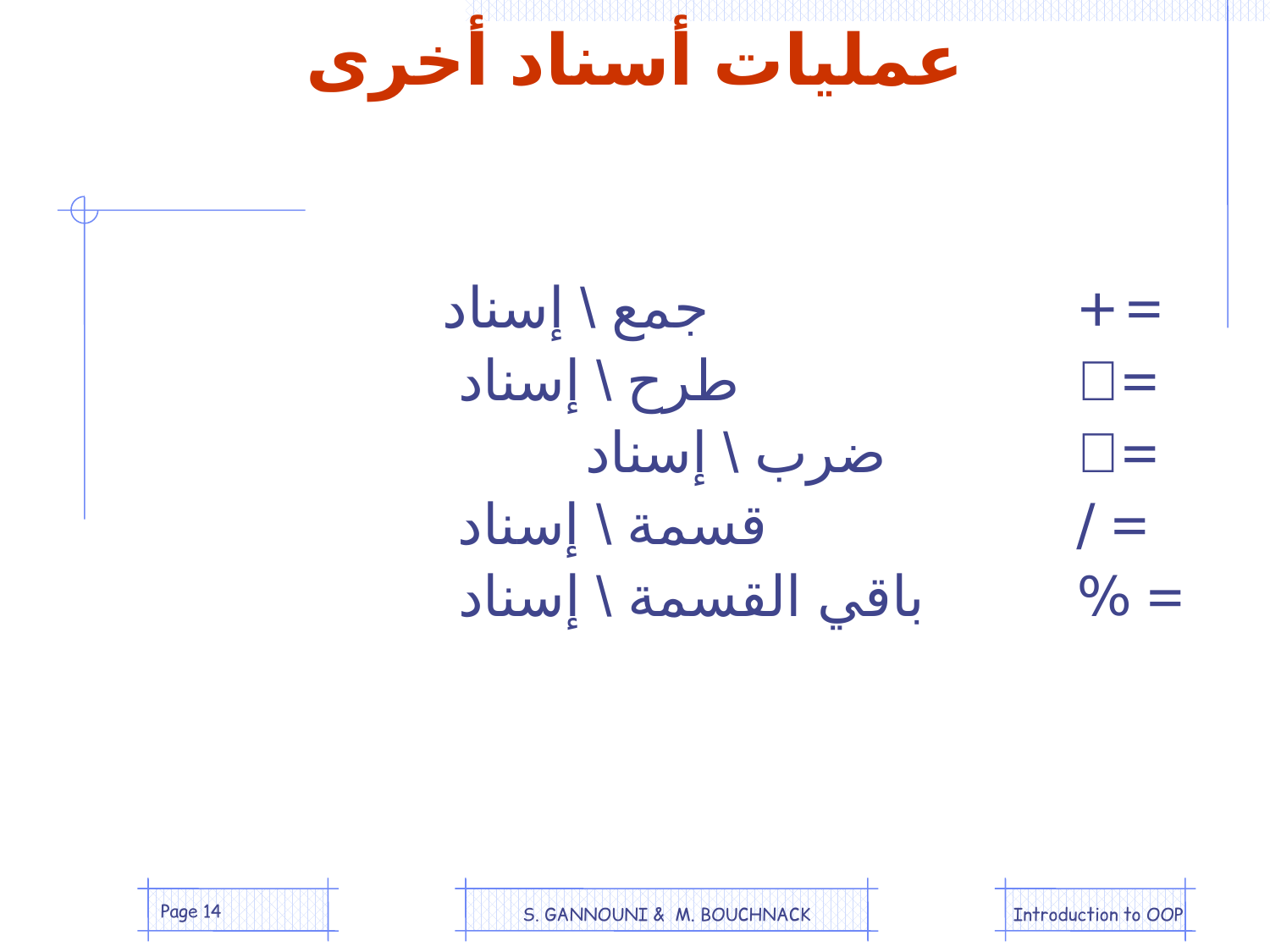

# عمليات أسناد أخرى

	جمع \ إسناد			+=
	 طرح \ إسناد 			−=
	 ضرب \ إسناد 		∗=
	 قسمة \ إسناد 			/=
	 باقي القسمة \ إسناد 		%=

Page 14
S. GANNOUNI &  M. BOUCHNACK
Introduction to OOP